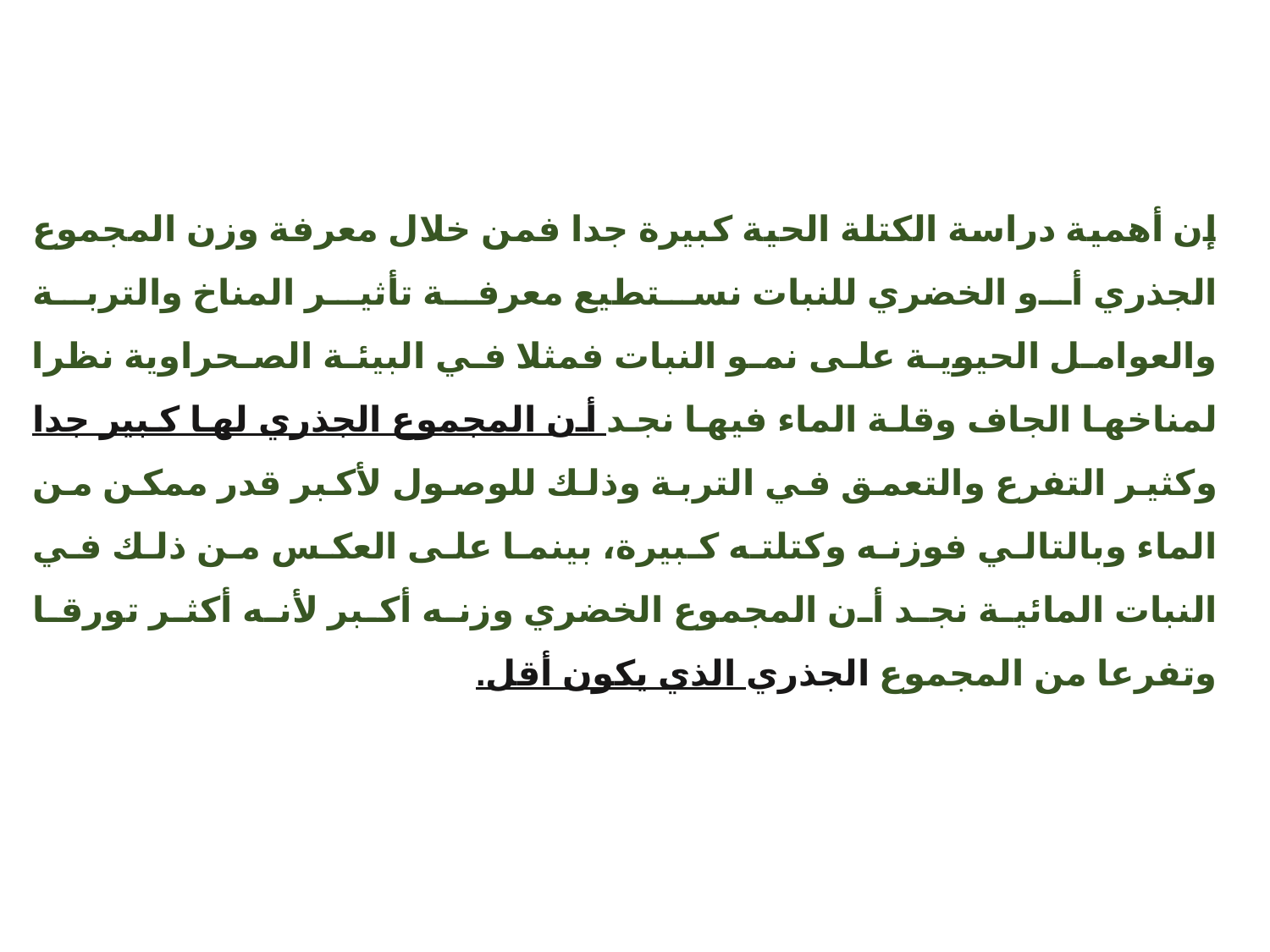

إن أهمية دراسة الكتلة الحية كبيرة جدا فمن خلال معرفة وزن المجموع الجذري أو الخضري للنبات نستطيع معرفة تأثير المناخ والتربة والعوامل الحيوية على نمو النبات فمثلا في البيئة الصحراوية نظرا لمناخها الجاف وقلة الماء فيها نجد أن المجموع الجذري لها كبير جدا وكثير التفرع والتعمق في التربة وذلك للوصول لأكبر قدر ممكن من الماء وبالتالي فوزنه وكتلته كبيرة، بينما على العكس من ذلك في النبات المائية نجد أن المجموع الخضري وزنه أكبر لأنه أكثر تورقا وتفرعا من المجموع الجذري الذي يكون أقل.